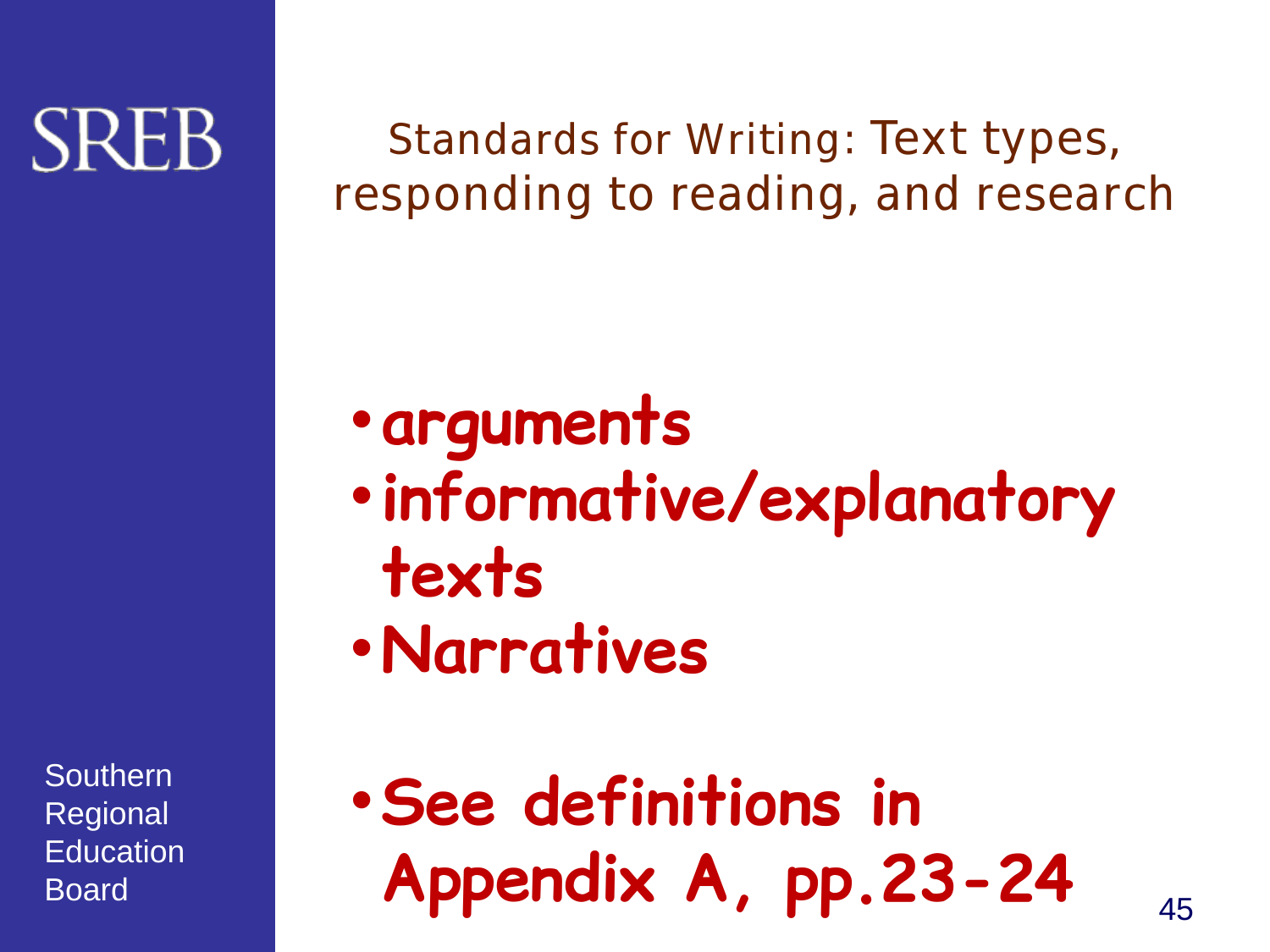

# Standards for Writing: Text types, responding to reading, and research

arguments
informative/explanatory texts
Narratives

See definitions in Appendix A, pp.23-24

45